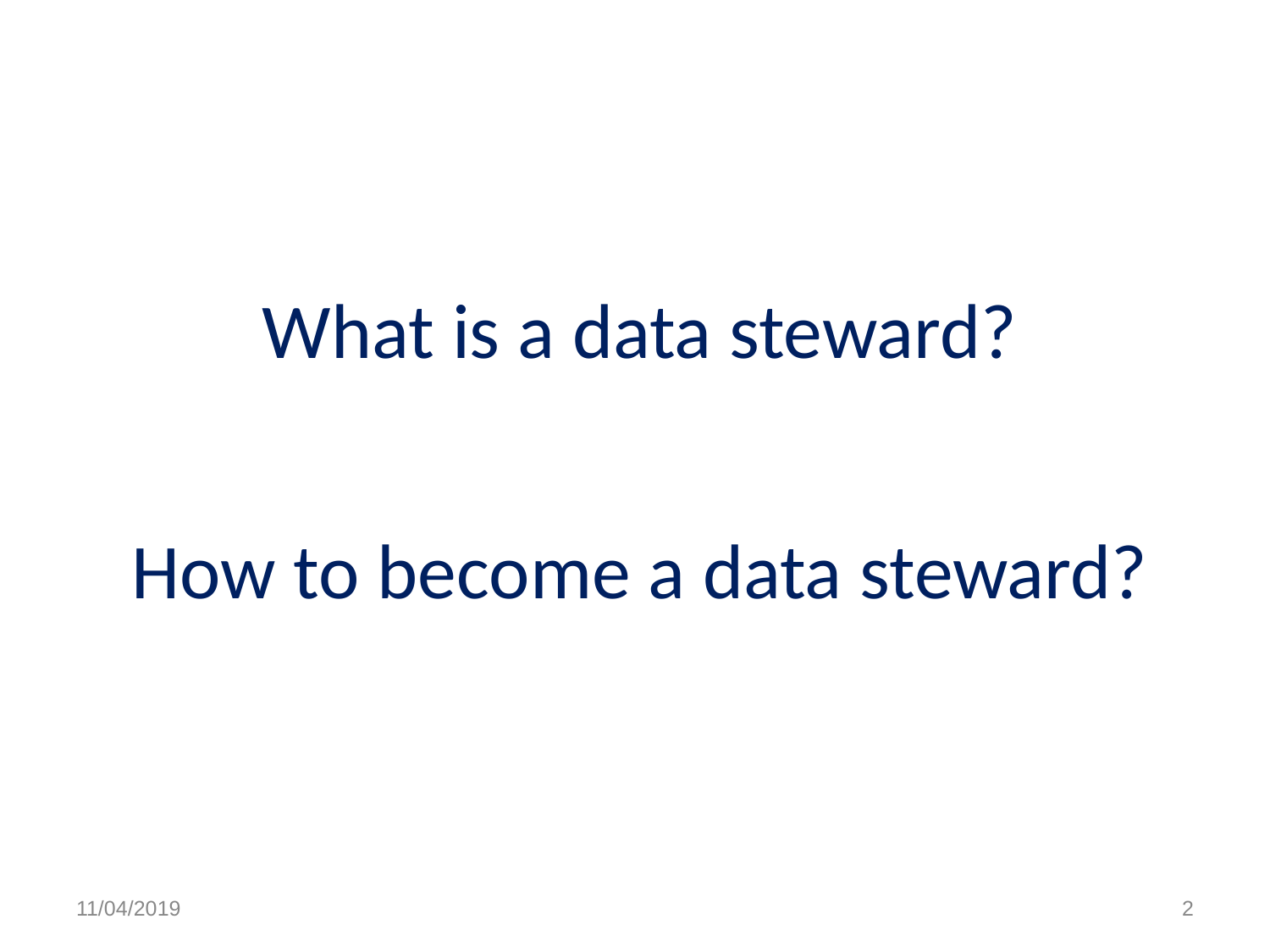

# What is a data steward?
How to become a data steward?
11/04/2019
2